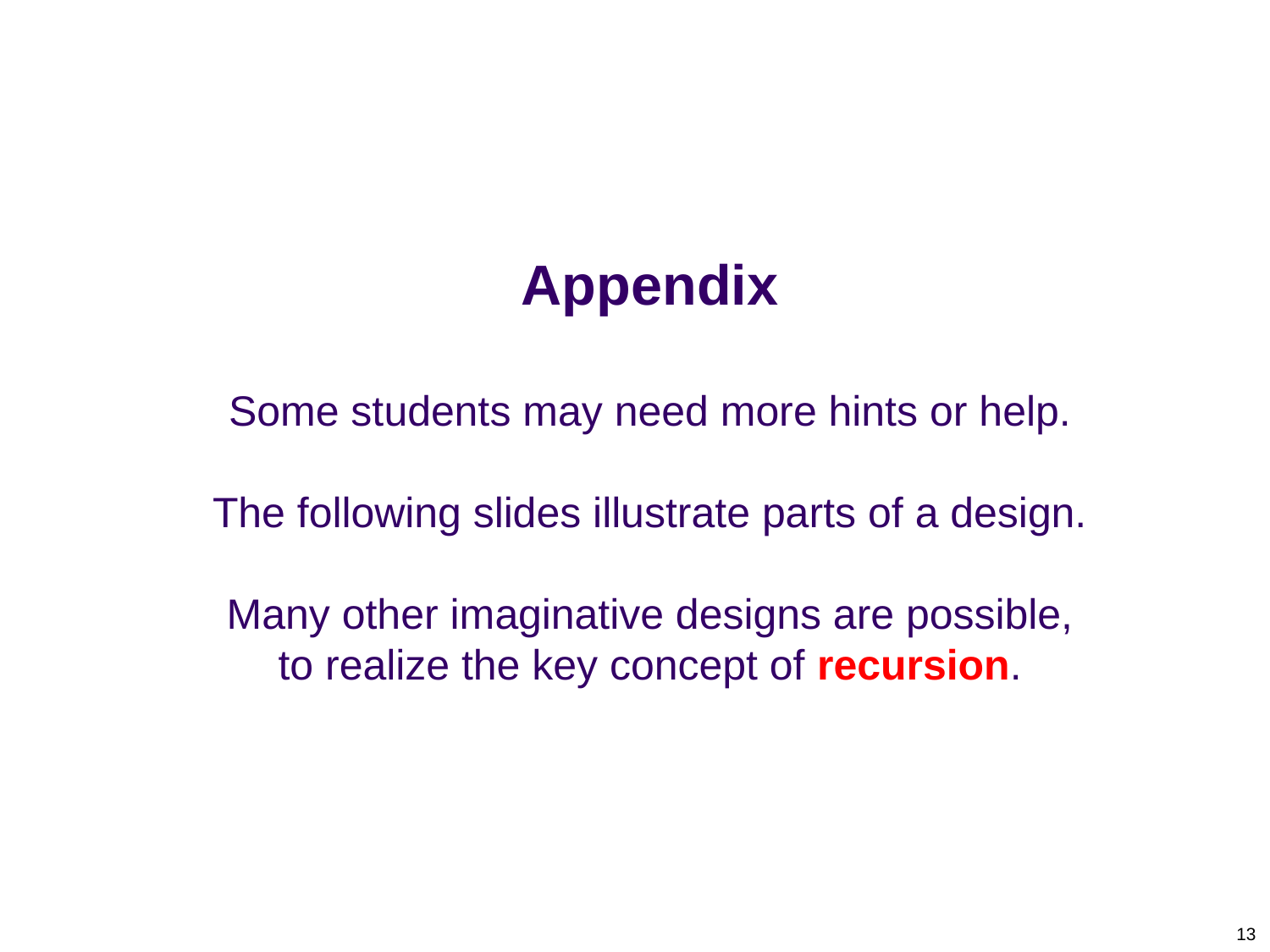

# Appendix Some students may need more hints or help. The following slides illustrate parts of a design. Many other imaginative designs are possible, to realize the key concept of recursion.
13